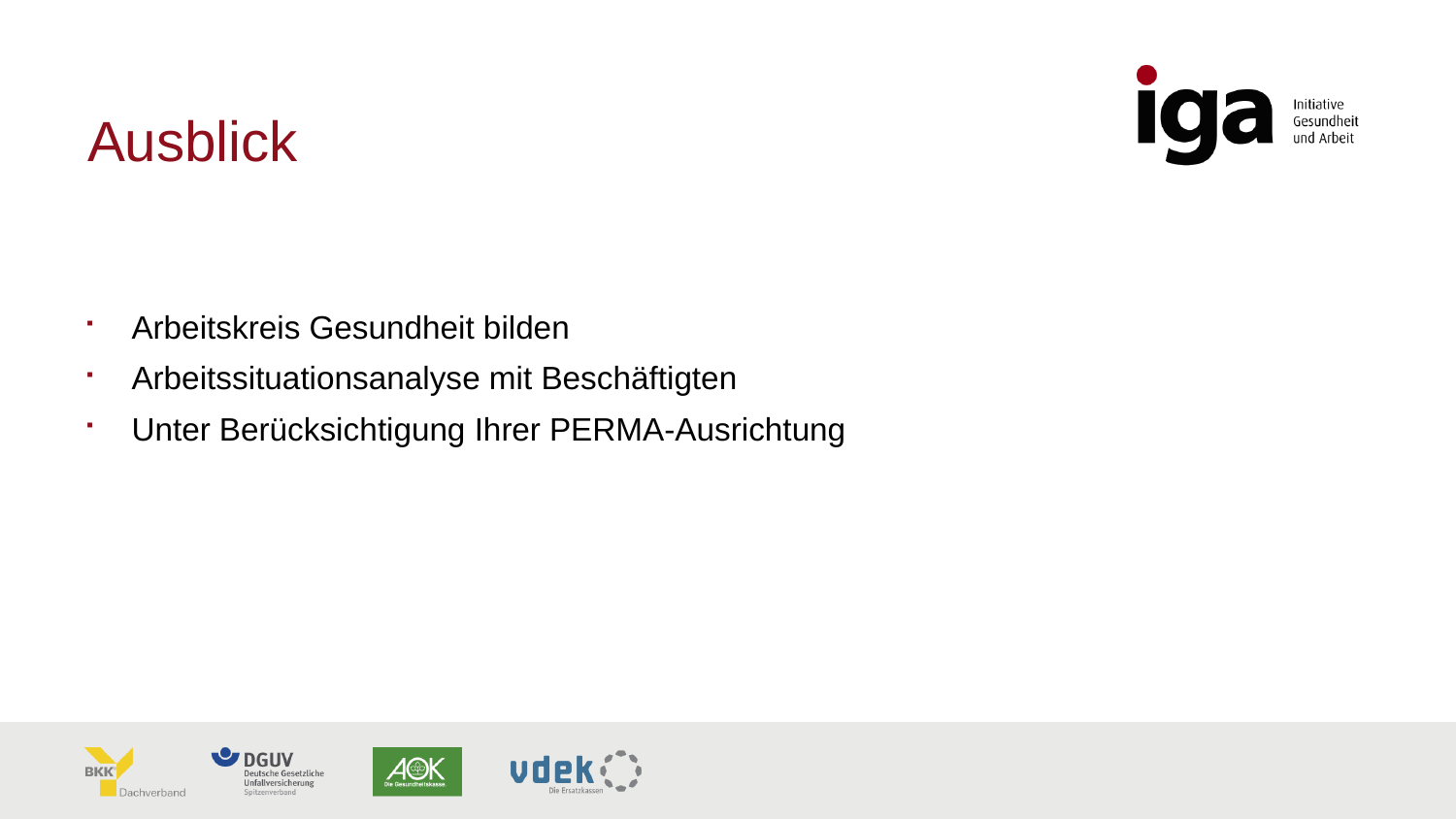

# Ausblick
Arbeitskreis Gesundheit bilden
Arbeitssituationsanalyse mit Beschäftigten
Unter Berücksichtigung Ihrer PERMA-Ausrichtung